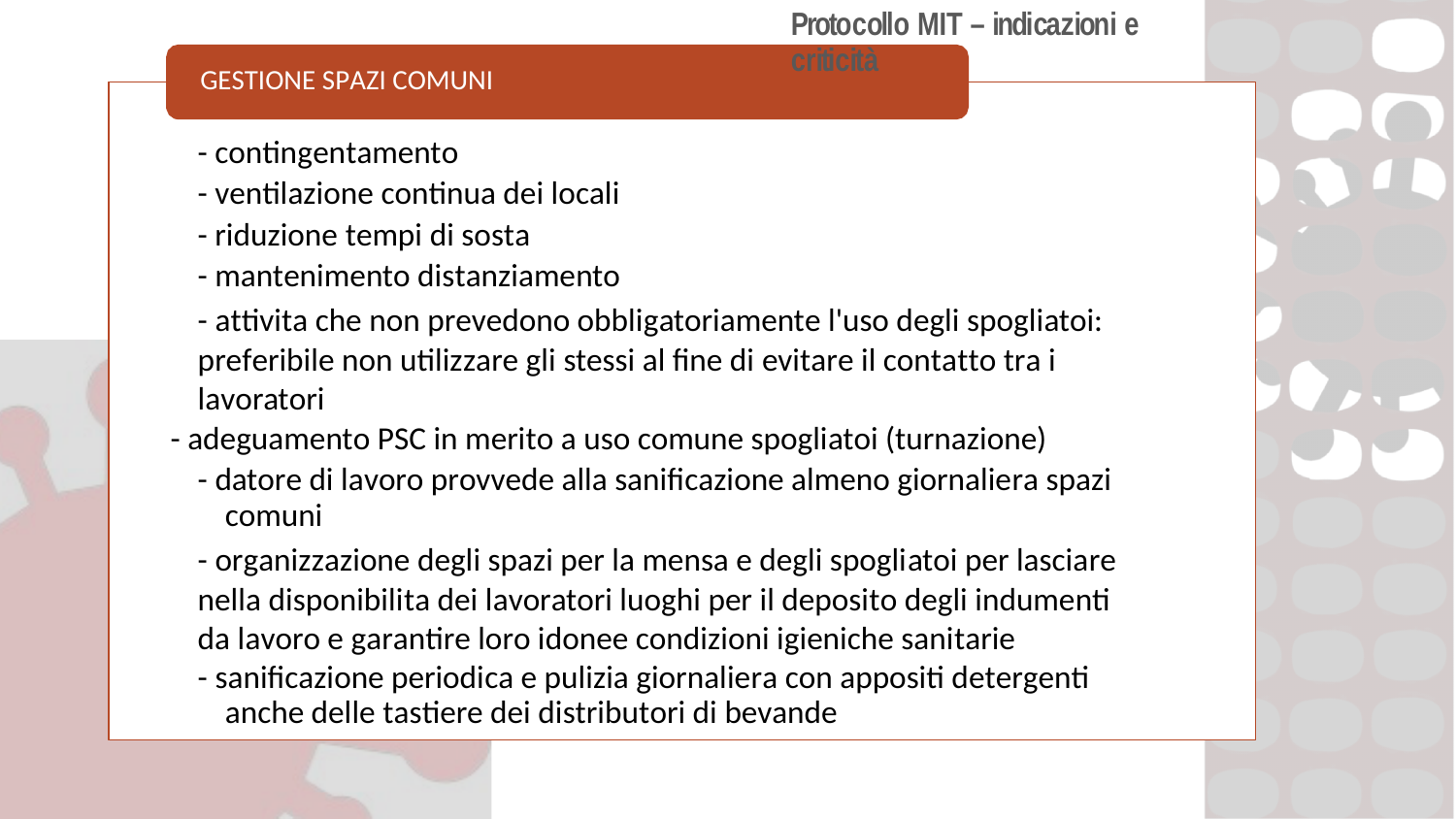

Protocollo MIT – indicazioni e criticità

GESTIONE SPAZI COMUNI

- contingentamento
- ventilazione continua dei locali
- riduzione tempi di sosta
- mantenimento distanziamento
- attivita che non prevedono obbligatoriamente l'uso degli spogliatoi:
preferibile non utilizzare gli stessi al fine di evitare il contatto tra i
lavoratori
- adeguamento PSC in merito a uso comune spogliatoi (turnazione)
- datore di lavoro provvede alla sanificazione almeno giornaliera spazi comuni
- organizzazione degli spazi per la mensa e degli spogliatoi per lasciare
nella disponibilita dei lavoratori luoghi per il deposito degli indumenti
da lavoro e garantire loro idonee condizioni igieniche sanitarie
- sanificazione periodica e pulizia giornaliera con appositi detergenti anche delle tastiere dei distributori di bevande